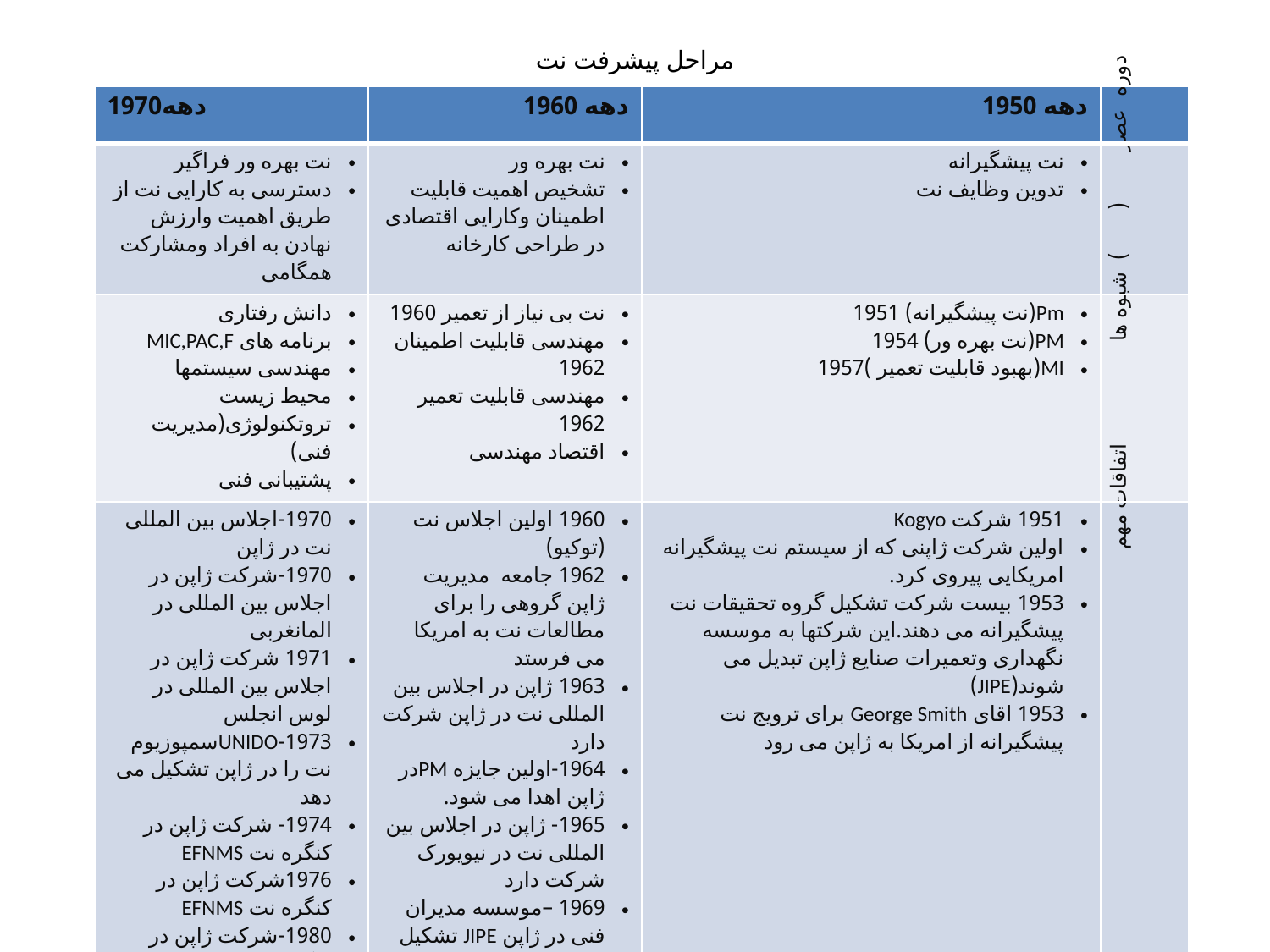

# مراحل پیشرفت نت
| دهه1970 | دهه 1960 | دهه 1950 |  |
| --- | --- | --- | --- |
| نت بهره ور فراگیر دسترسی به کارایی نت از طریق اهمیت وارزش نهادن به افراد ومشارکت همگامی | نت بهره ور تشخیص اهمیت قابلیت اطمینان وکارایی اقتصادی در طراحی کارخانه | نت پیشگیرانه تدوین وظایف نت | دوره (عصر) |
| دانش رفتاری برنامه های MIC,PAC,F مهندسی سیستمها محیط زیست تروتکنولوژی(مدیریت فنی) پشتیبانی فنی | نت بی نیاز از تعمیر 1960 مهندسی قابلیت اطمینان 1962 مهندسی قابلیت تعمیر 1962 اقتصاد مهندسی | Pm(نت پیشگیرانه) 1951 PM(نت بهره ور) 1954 MI(بهبود قابلیت تعمیر )1957 | شیوه ها |
| 1970-اجلاس بین المللی نت در ژاپن 1970-شرکت ژاپن در اجلاس بین المللی در المانغربی 1971 شرکت ژاپن در اجلاس بین المللی در لوس انجلس 1973-UNIDOسمپوزیوم نت را در ژاپن تشکیل می دهد 1974- شرکت ژاپن در کنگره نت EFNMS 1976شرکت ژاپن در کنگره نت EFNMS 1980-شرکت ژاپن در کنگره نت EFNMS | 1960 اولین اجلاس نت (توکیو) 1962 جامعه مدیریت ژاپن گروهی را برای مطالعات نت به امریکا می فرستد 1963 ژاپن در اجلاس بین المللی نت در ژاپن شرکت دارد 1964-اولین جایزه PMدر ژاپن اهدا می شود. 1965- ژاپن در اجلاس بین المللی نت در نیویورک شرکت دارد 1969 –موسسه مدیران فنی در ژاپن JIPE تشکیل می شود. | 1951 شرکت Kogyo اولین شرکت ژاپنی که از سیستم نت پیشگیرانه امریکایی پیروی کرد. 1953 بیست شرکت تشکیل گروه تحقیقات نت پیشگیرانه می دهند.این شرکتها به موسسه نگهداری وتعمیرات صنایع ژاپن تبدیل می شوند(JIPE) 1953 اقای George Smith برای ترویج نت پیشگیرانه از امریکا به ژاپن می رود | اتفاقات مهم |
www.jozve.org